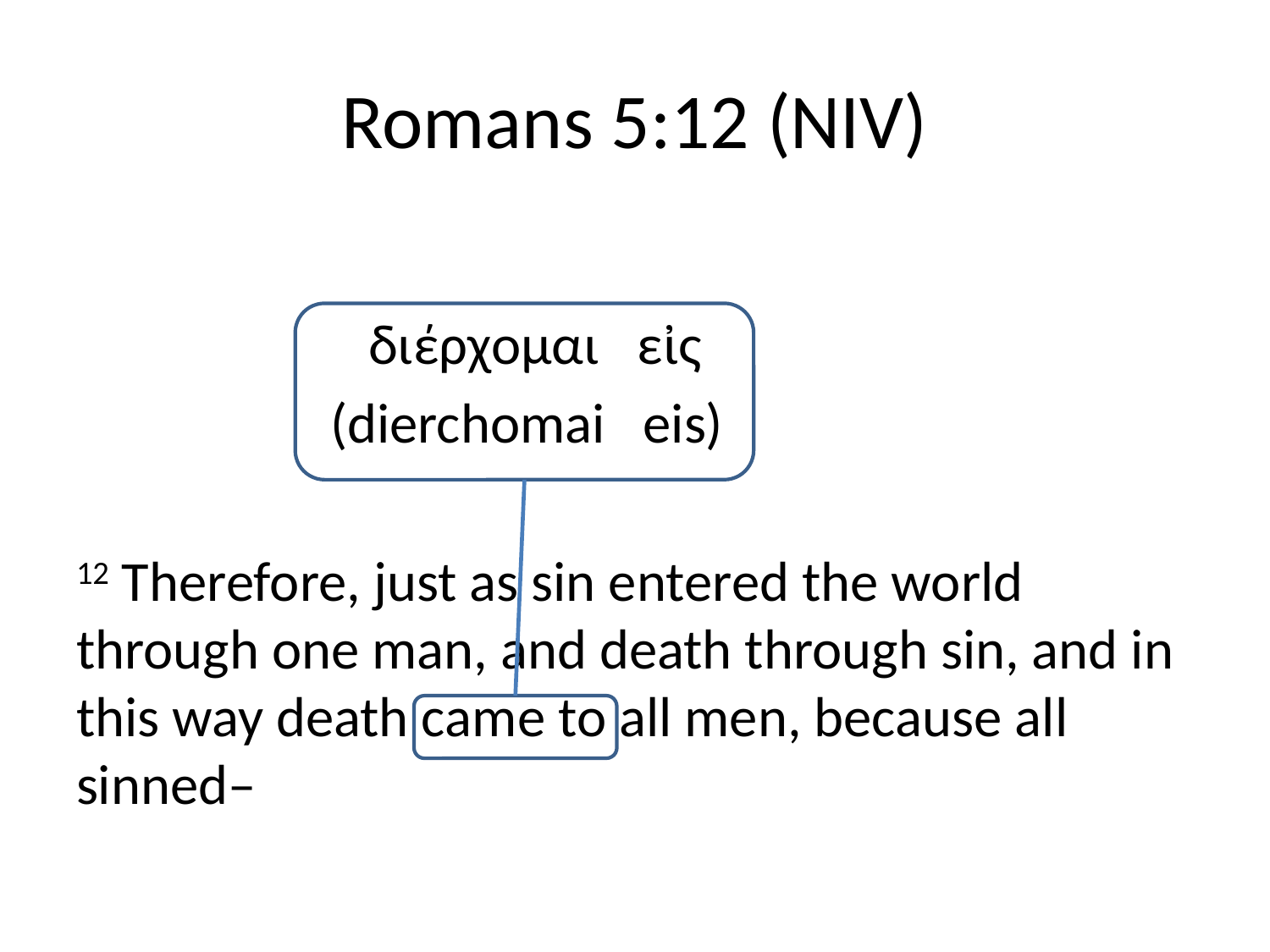

# Romans 5:12 (NIV)

		   διέρχομαι   εἰς
		(dierchomai   eis)

12 Therefore, just as sin entered the world through one man, and death through sin, and in this way death came to all men, because all sinned–